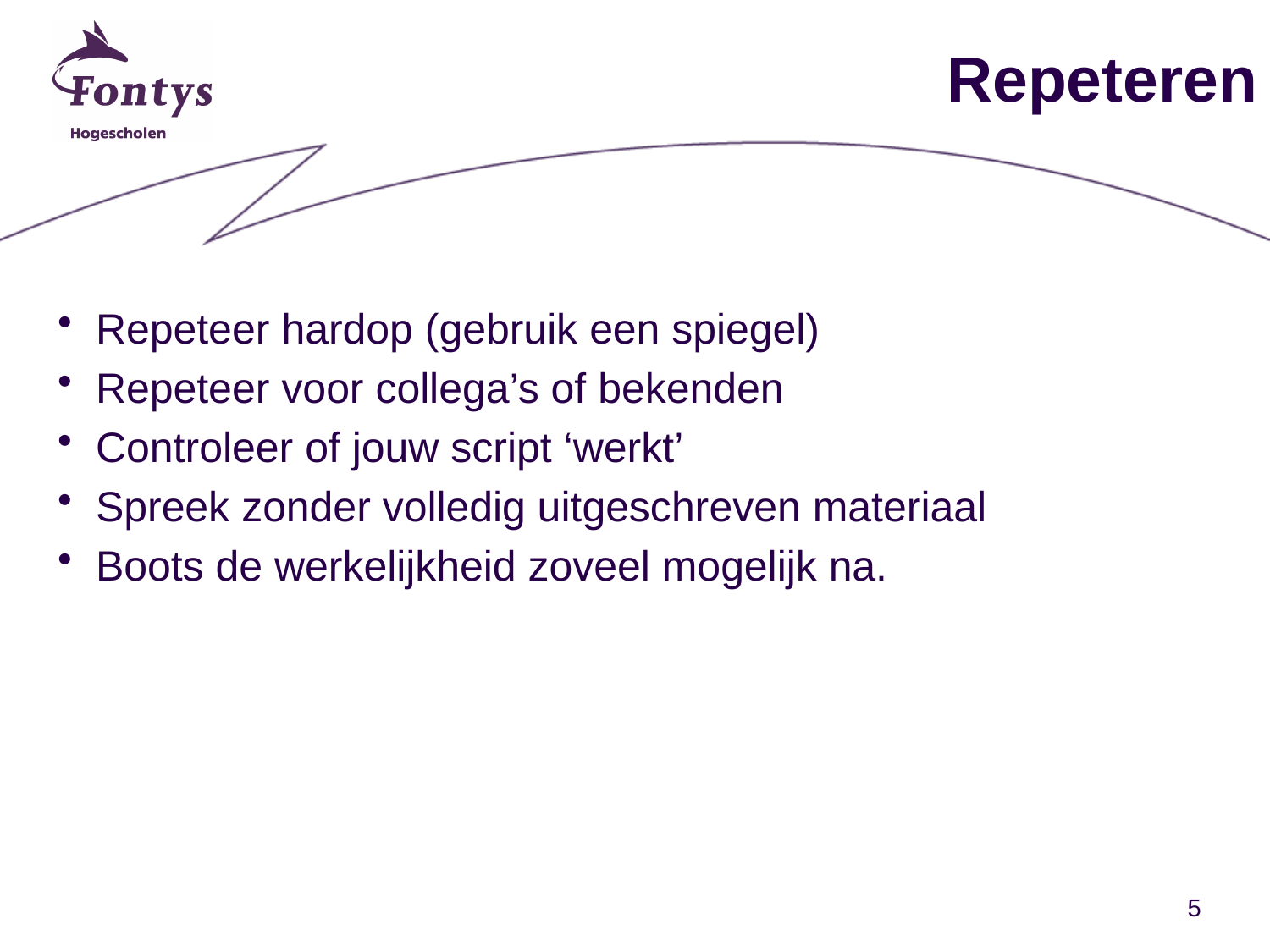

# Repeteren

Repeteer hardop (gebruik een spiegel)
Repeteer voor collega’s of bekenden
Controleer of jouw script ‘werkt’
Spreek zonder volledig uitgeschreven materiaal
Boots de werkelijkheid zoveel mogelijk na.